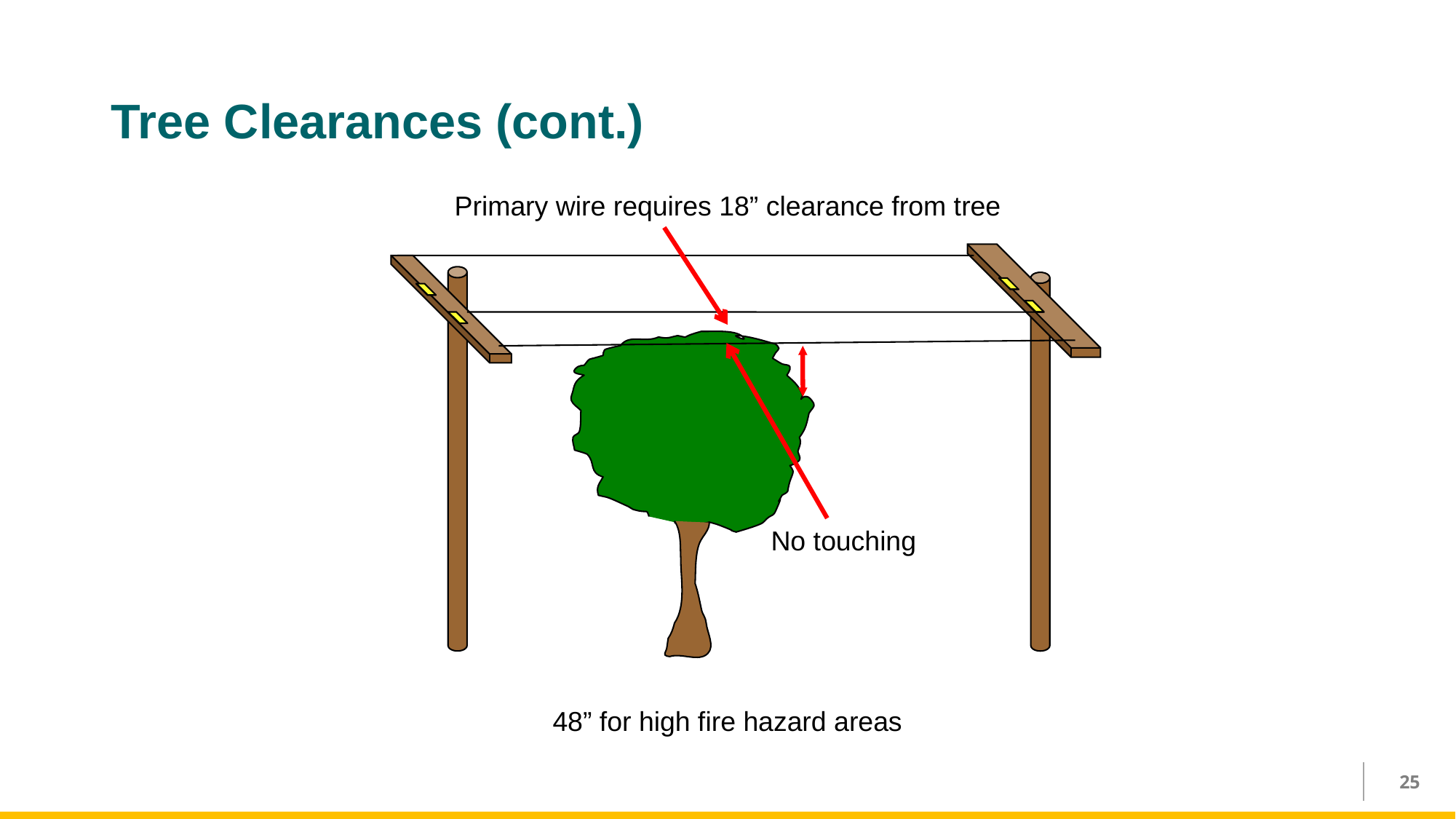

# Tree Clearances (cont.)
Primary wire requires 18” clearance from tree

No touching

48” for high fire hazard areas